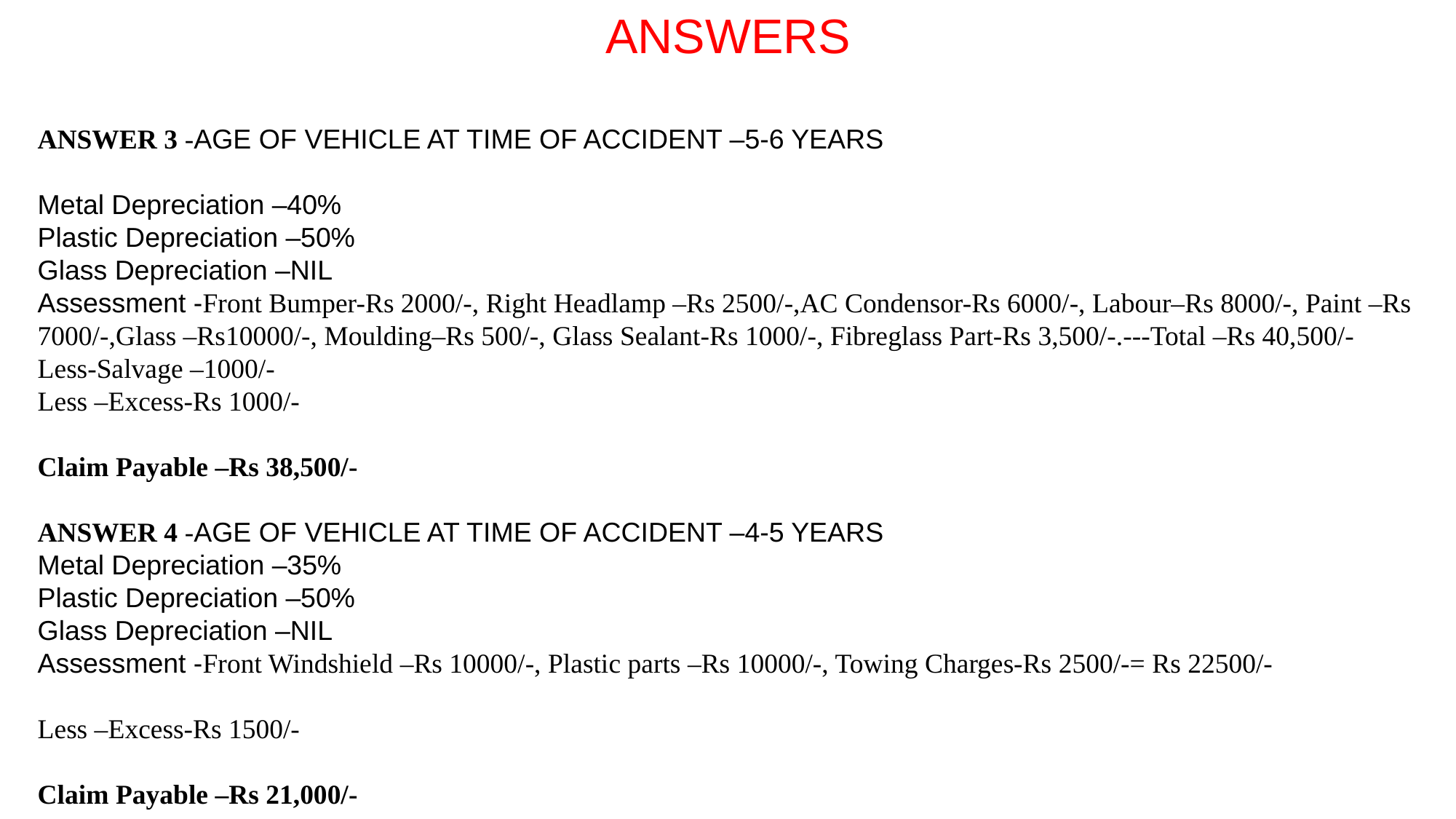

ANSWERS

ANSWER 3 -AGE OF VEHICLE AT TIME OF ACCIDENT –5-6 YEARS

Metal Depreciation –40%
Plastic Depreciation –50%
Glass Depreciation –NIL
Assessment -Front Bumper-Rs 2000/-, Right Headlamp –Rs 2500/-,AC Condensor-Rs 6000/-, Labour–Rs 8000/-, Paint –Rs 7000/-,Glass –Rs10000/-, Moulding–Rs 500/-, Glass Sealant-Rs 1000/-, Fibreglass Part-Rs 3,500/-.---Total –Rs 40,500/-
Less-Salvage –1000/-
Less –Excess-Rs 1000/-

Claim Payable –Rs 38,500/-

ANSWER 4 -AGE OF VEHICLE AT TIME OF ACCIDENT –4-5 YEARS
Metal Depreciation –35%
Plastic Depreciation –50%
Glass Depreciation –NIL
Assessment -Front Windshield –Rs 10000/-, Plastic parts –Rs 10000/-, Towing Charges-Rs 2500/-= Rs 22500/-

Less –Excess-Rs 1500/-

Claim Payable –Rs 21,000/-